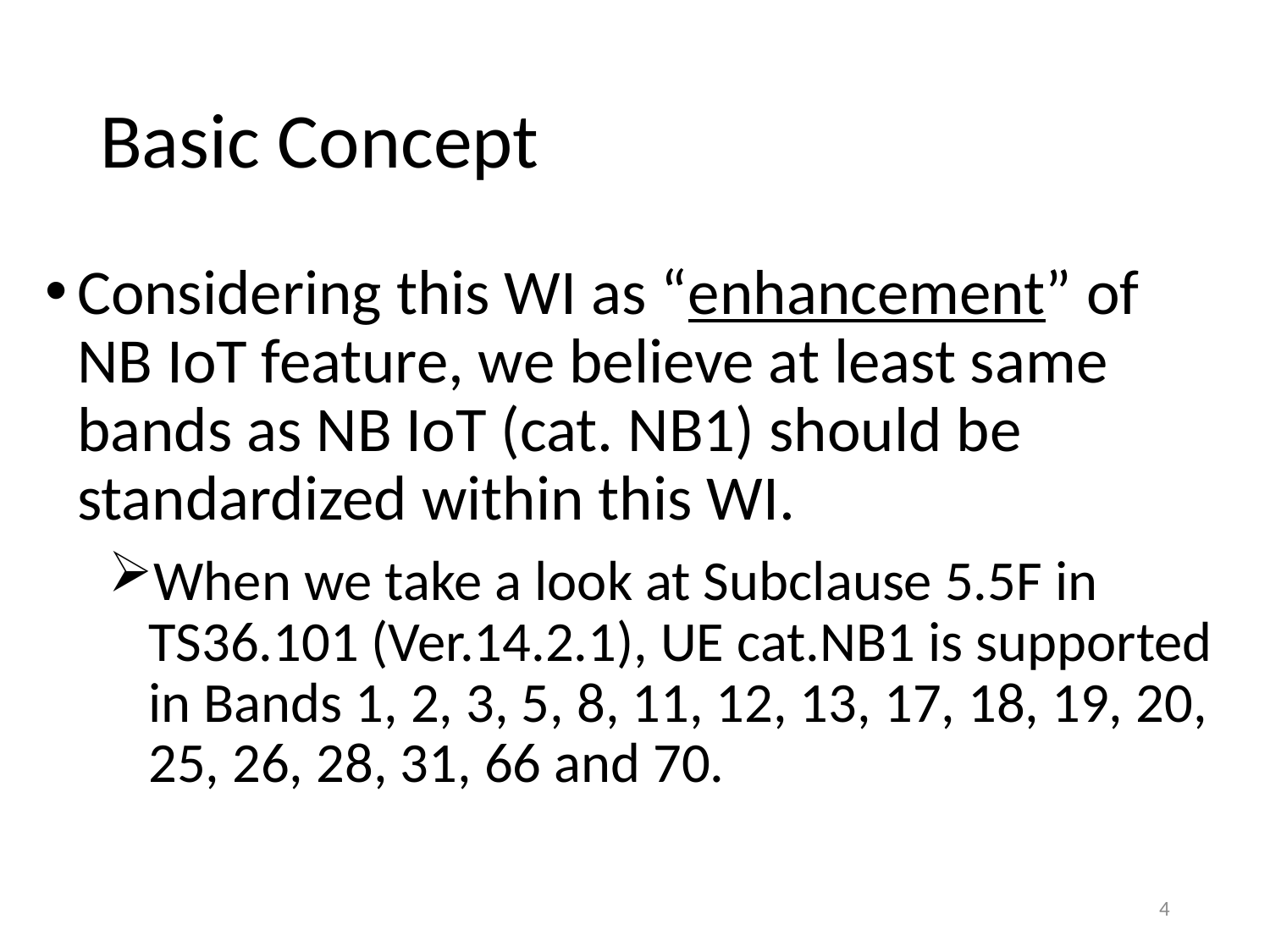

# Basic Concept
Considering this WI as “enhancement” of NB IoT feature, we believe at least same bands as NB IoT (cat. NB1) should be standardized within this WI.
When we take a look at Subclause 5.5F in TS36.101 (Ver.14.2.1), UE cat.NB1 is supported in Bands 1, 2, 3, 5, 8, 11, 12, 13, 17, 18, 19, 20, 25, 26, 28, 31, 66 and 70.
4